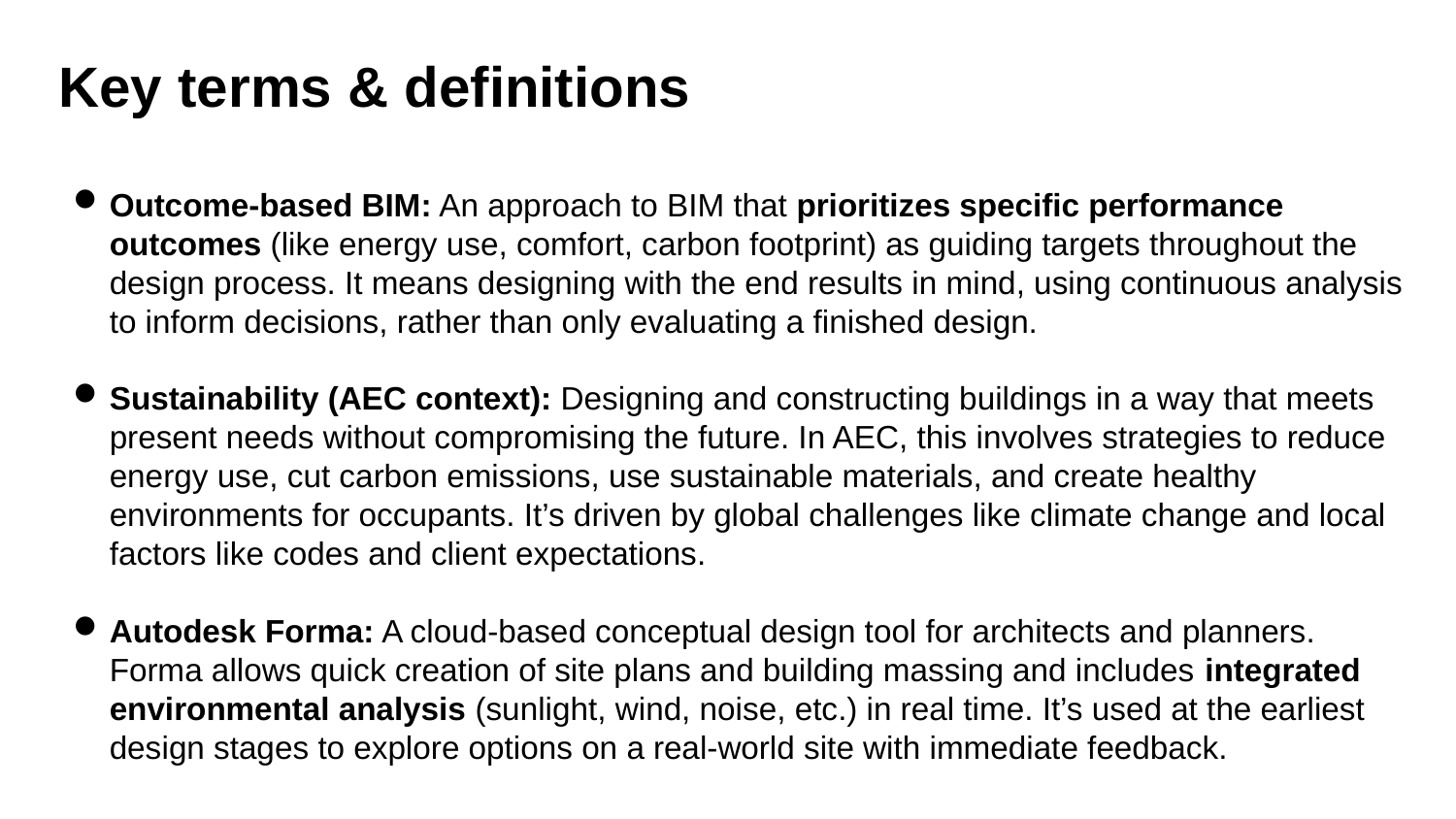

# Key terms & definitions
Outcome-based BIM: An approach to BIM that prioritizes specific performance outcomes (like energy use, comfort, carbon footprint) as guiding targets throughout the design process. It means designing with the end results in mind, using continuous analysis to inform decisions, rather than only evaluating a finished design.

Sustainability (AEC context): Designing and constructing buildings in a way that meets present needs without compromising the future. In AEC, this involves strategies to reduce energy use, cut carbon emissions, use sustainable materials, and create healthy environments for occupants. It’s driven by global challenges like climate change and local factors like codes and client expectations.

Autodesk Forma: A cloud-based conceptual design tool for architects and planners. Forma allows quick creation of site plans and building massing and includes integrated environmental analysis (sunlight, wind, noise, etc.) in real time. It’s used at the earliest design stages to explore options on a real-world site with immediate feedback.